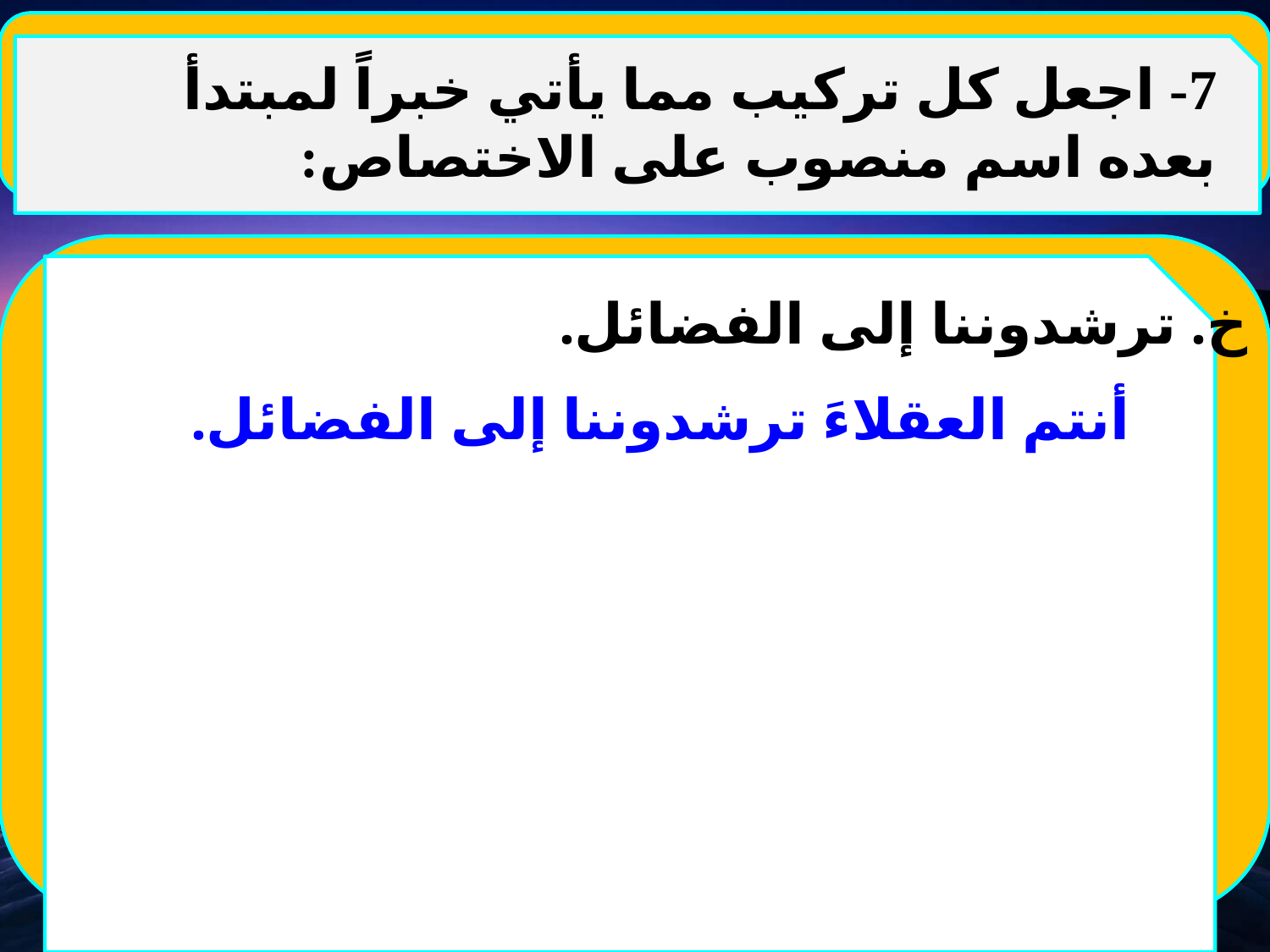

7- اجعل كل تركيب مما يأتي خبراً لمبتدأ بعده اسم منصوب على الاختصاص:

خ. ترشدوننا إلى الفضائل.
أنتم العقلاءَ ترشدوننا إلى الفضائل.